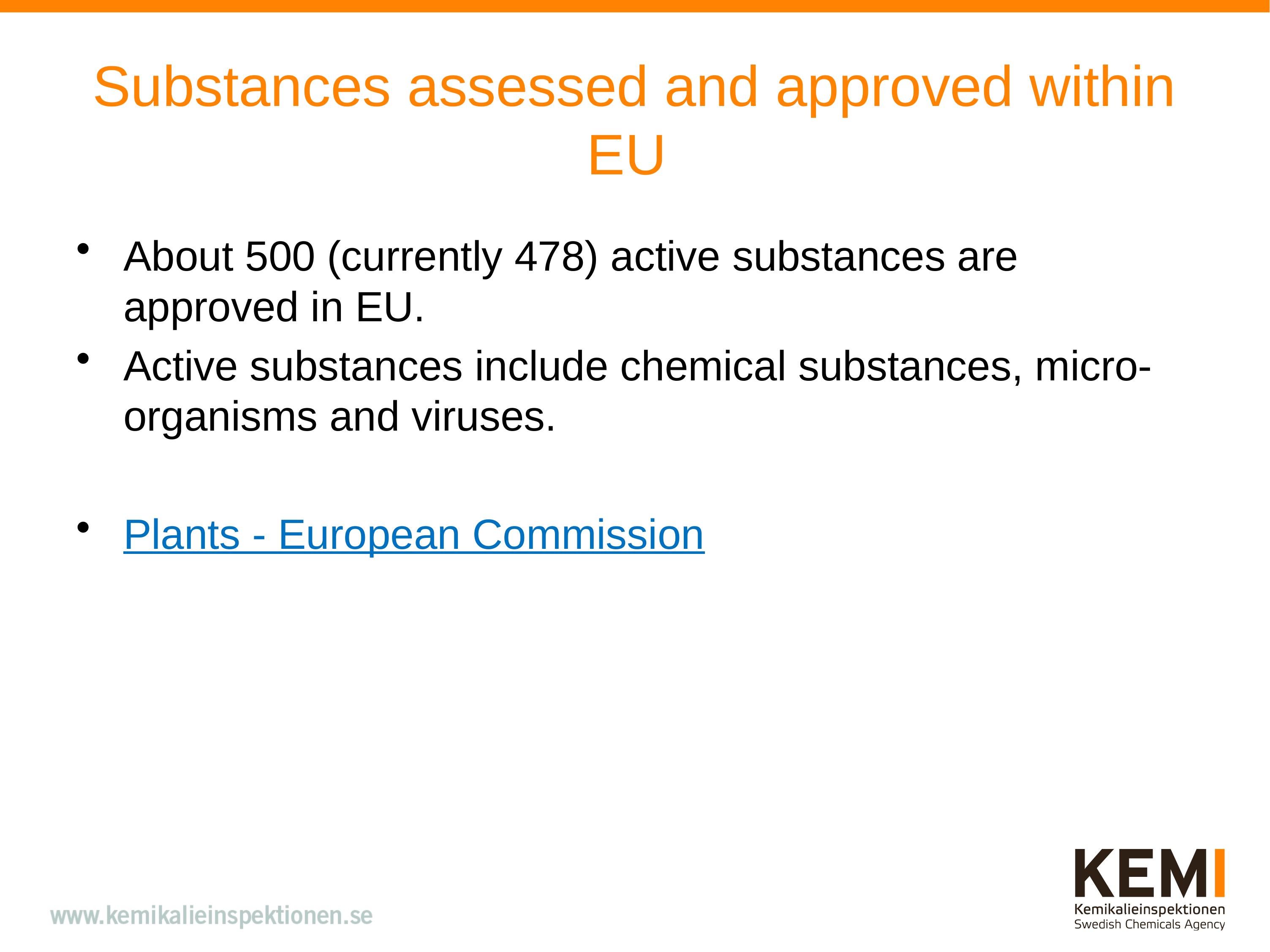

# Substances assessed and approved within EU
About 500 (currently 478) active substances are approved in EU.
Active substances include chemical substances, micro-organisms and viruses.

Plants - European Commission